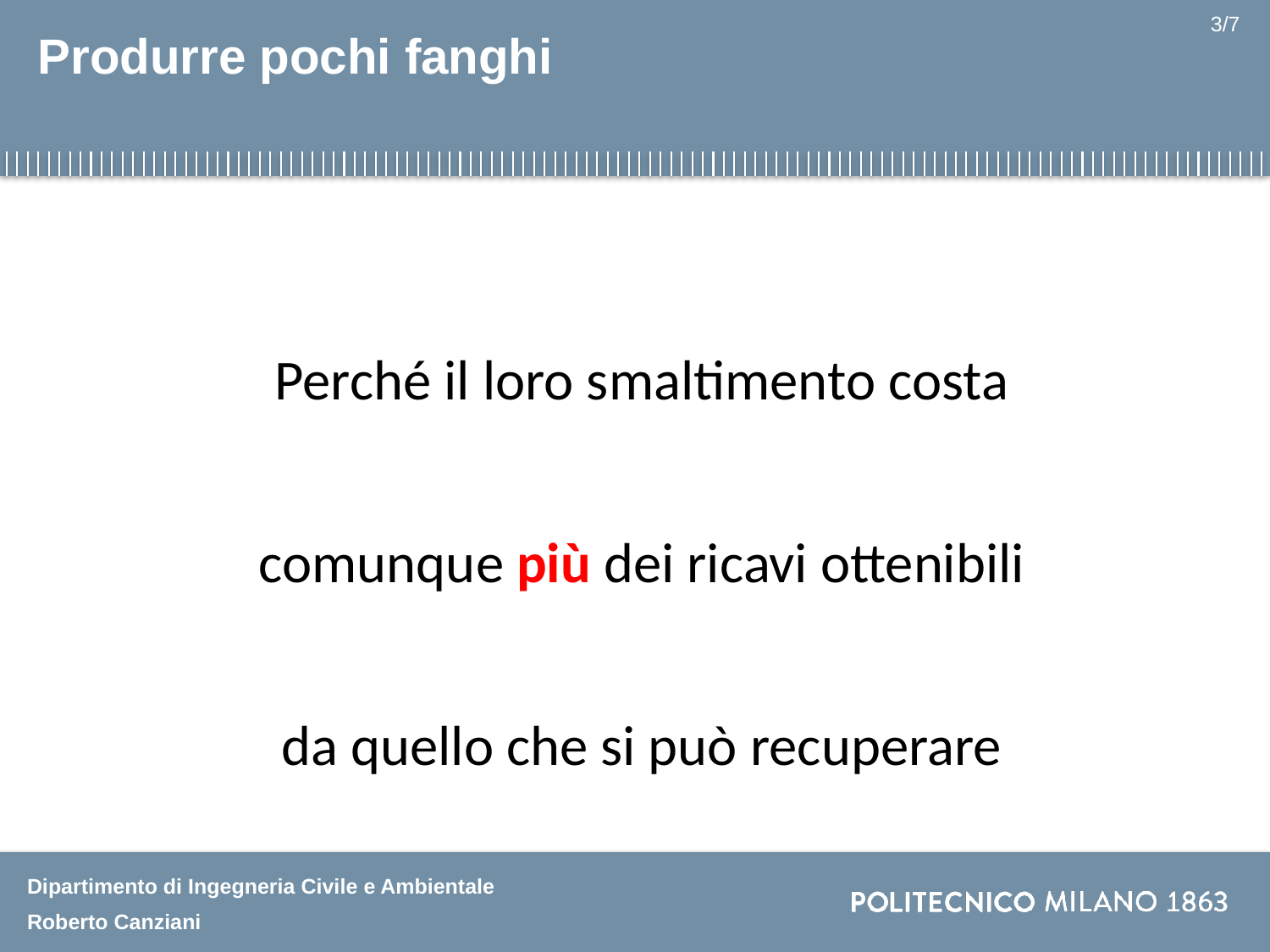

# Produrre pochi fanghi
Perché il loro smaltimento costa comunque più dei ricavi ottenibili da quello che si può recuperare